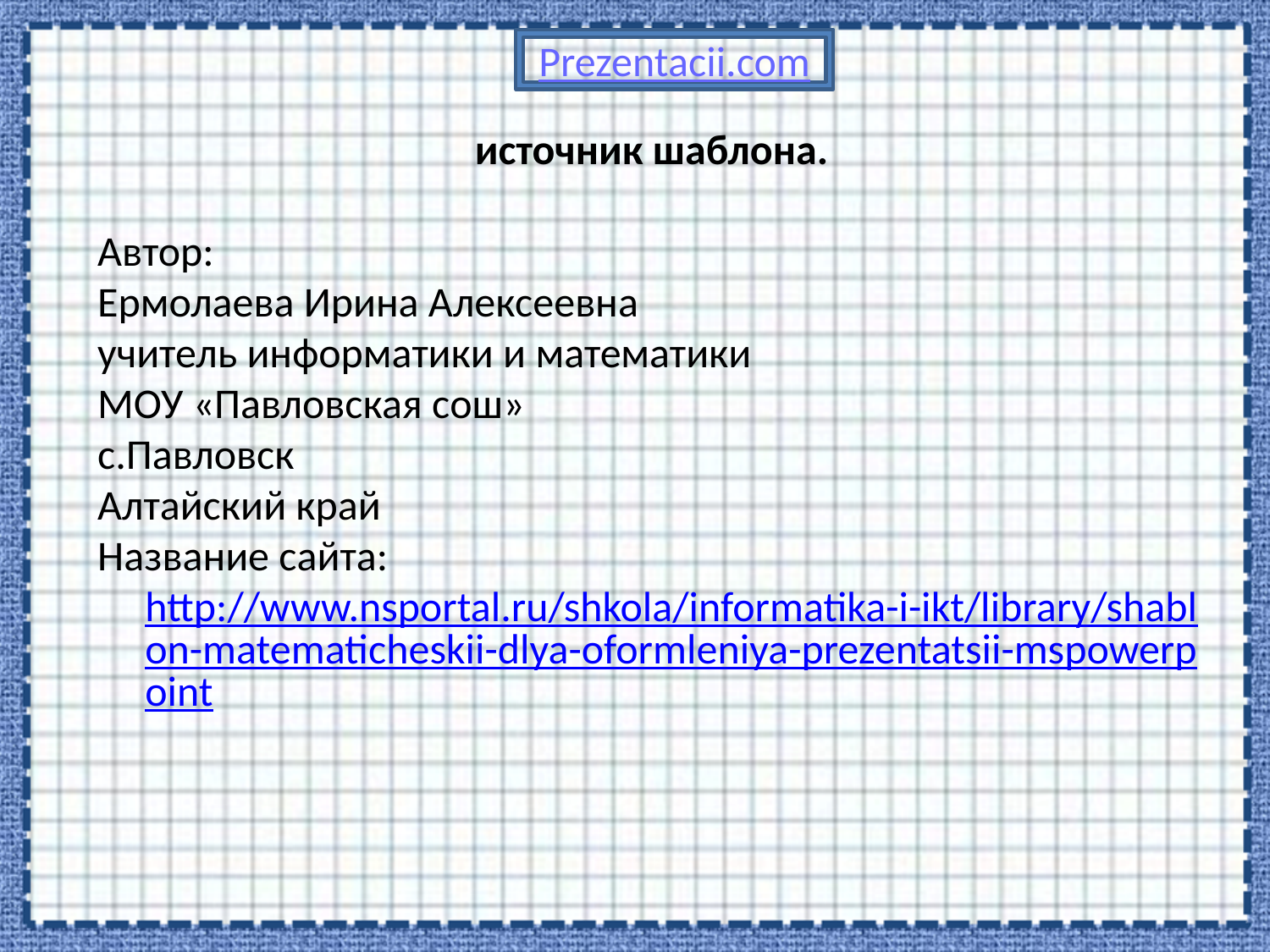

Prezentacii.com
источник шаблона.

Автор:
Ермолаева Ирина Алексеевна
учитель информатики и математики
МОУ «Павловская сош»
с.Павловск
Алтайский край
Название сайта: http://www.nsportal.ru/shkola/informatika-i-ikt/library/shablon-matematicheskii-dlya-oformleniya-prezentatsii-mspowerpoint